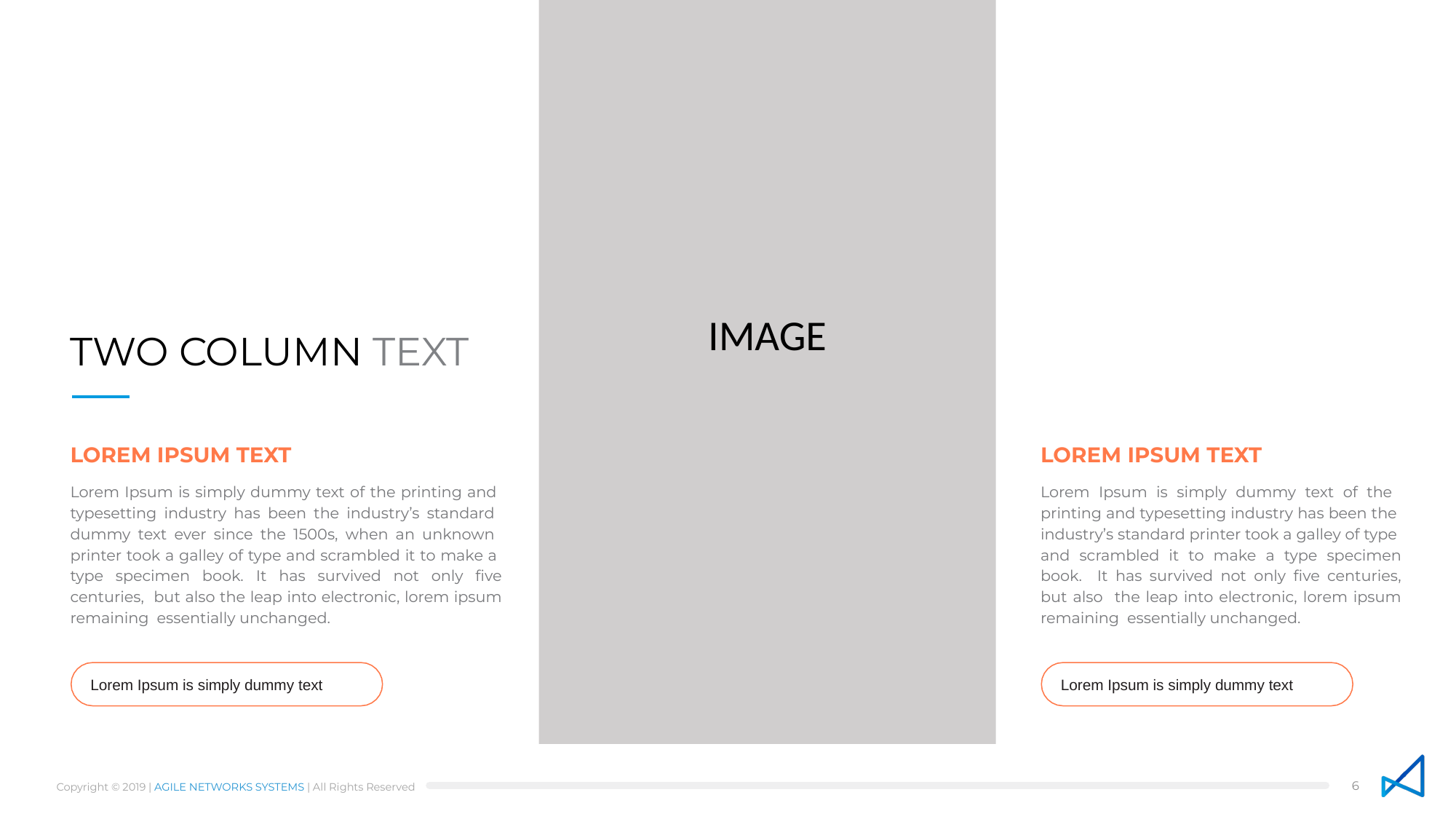

IMAGE
TWO COLUMN TEXT

LOREM IPSUM TEXT
Lorem Ipsum is simply dummy text of the printing and  typesetting industry has been the industry’s standard  dummy text ever since the 1500s, when an unknown  printer took a galley of type and scrambled it to make a  type specimen book. It has survived not only five centuries,  but also the leap into electronic, lorem ipsum remaining  essentially unchanged.
LOREM IPSUM TEXT
Lorem Ipsum is simply dummy text of the  printing and typesetting industry has been the  industry’s standard printer took a galley of type  and scrambled it to make a type specimen book.  It has survived not only five centuries, but also  the leap into electronic, lorem ipsum remaining  essentially unchanged.

Lorem Ipsum is simply dummy text
Lorem Ipsum is simply dummy text
6